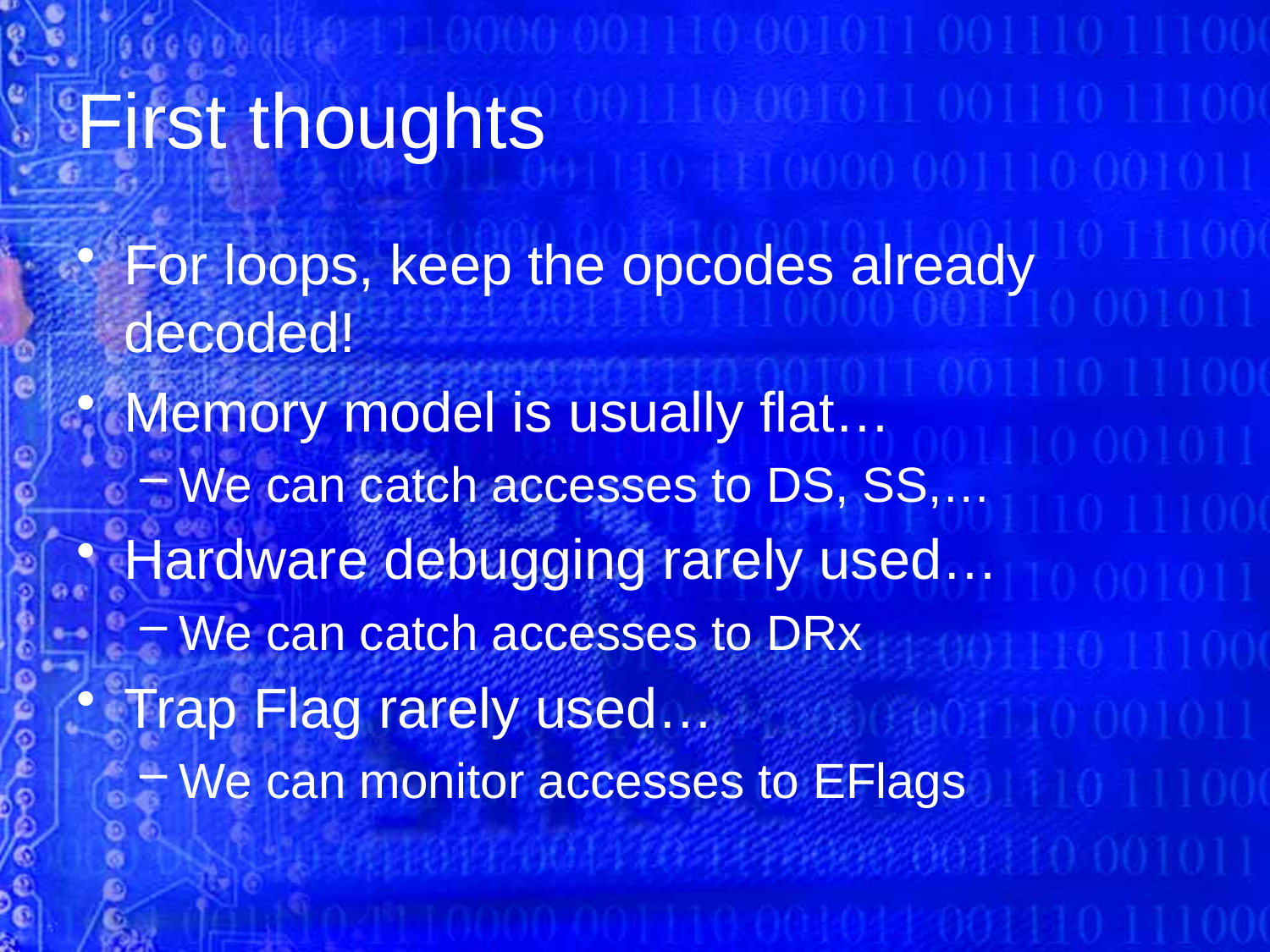

# First thoughts
For loops, keep the opcodes already decoded!
Memory model is usually flat…
We can catch accesses to DS, SS,…
Hardware debugging rarely used…
We can catch accesses to DRx
Trap Flag rarely used…
We can monitor accesses to EFlags